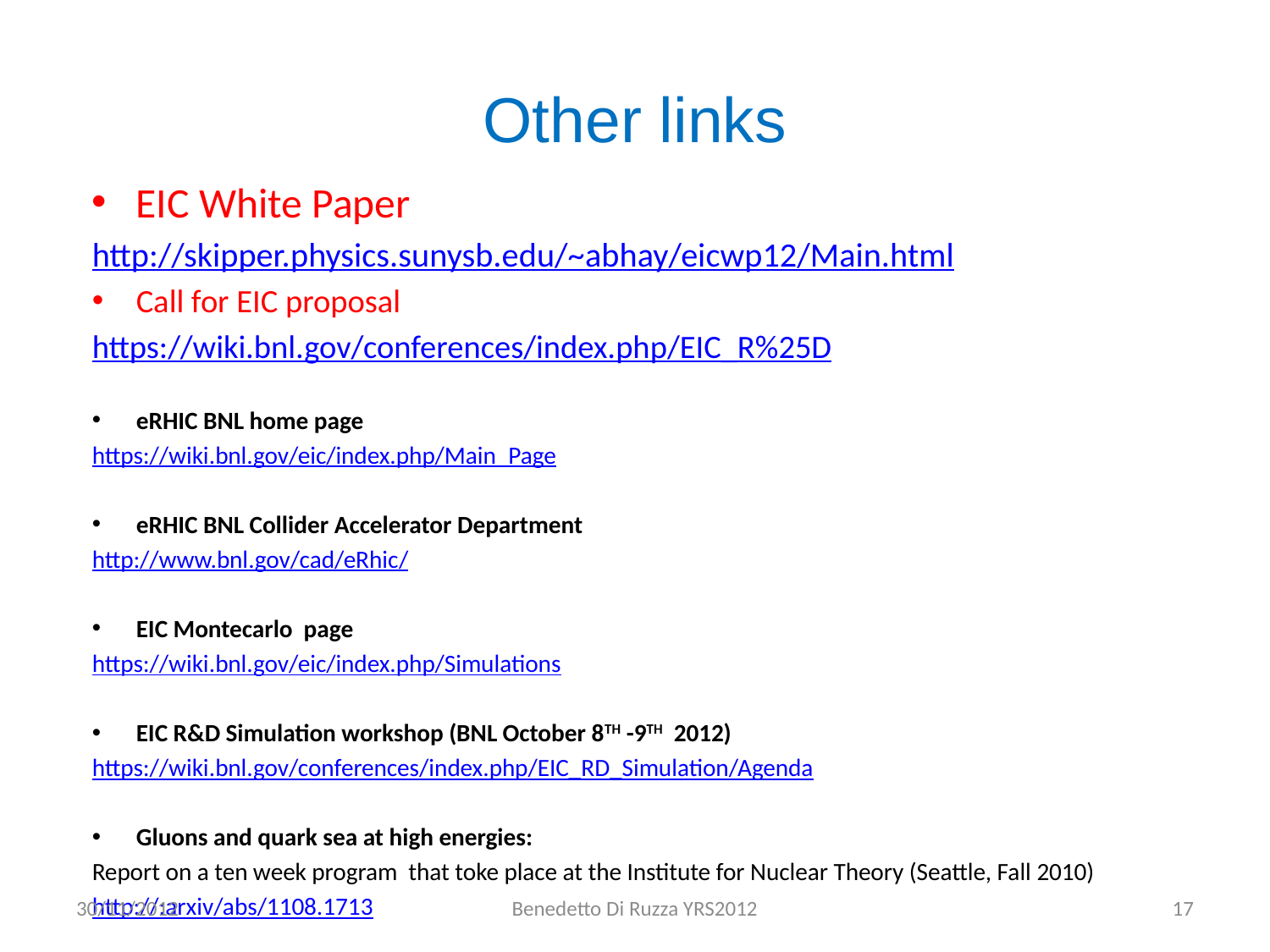

# Other links
EIC White Paper
http://skipper.physics.sunysb.edu/~abhay/eicwp12/Main.html
Call for EIC proposal
https://wiki.bnl.gov/conferences/index.php/EIC_R%25D

eRHIC BNL home page
https://wiki.bnl.gov/eic/index.php/Main_Page

eRHIC BNL Collider Accelerator Department
http://www.bnl.gov/cad/eRhic/

EIC Montecarlo  page
https://wiki.bnl.gov/eic/index.php/Simulations

EIC R&D Simulation workshop (BNL October 8TH -9TH  2012)
https://wiki.bnl.gov/conferences/index.php/EIC_RD_Simulation/Agenda

Gluons and quark sea at high energies:
Report on a ten week program  that toke place at the Institute for Nuclear Theory (Seattle, Fall 2010)
http://:arxiv/abs/1108.1713

30/11/2012
Benedetto Di Ruzza YRS2012
17